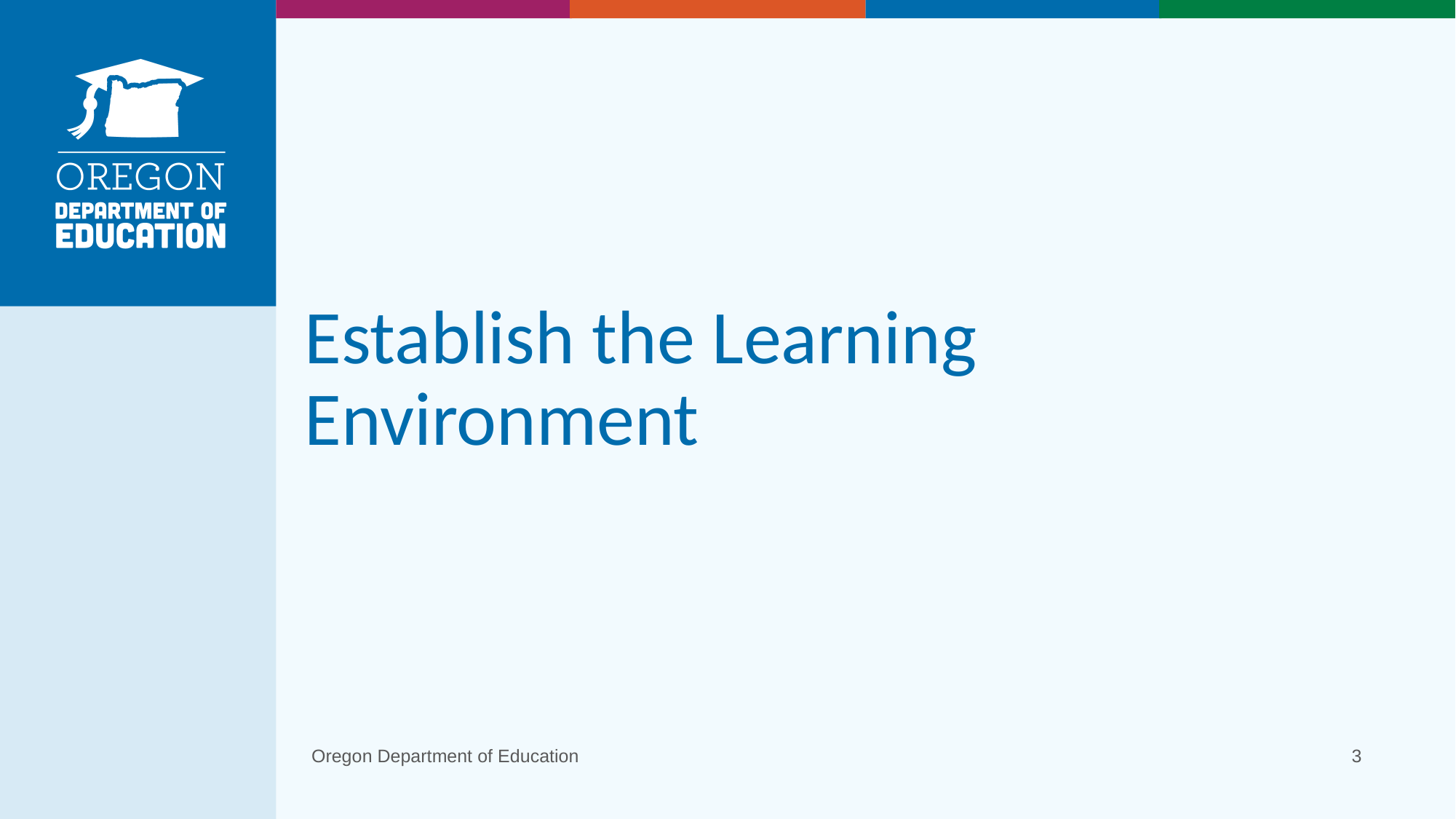

# Establish the Learning Environment
Oregon Department of Education
3